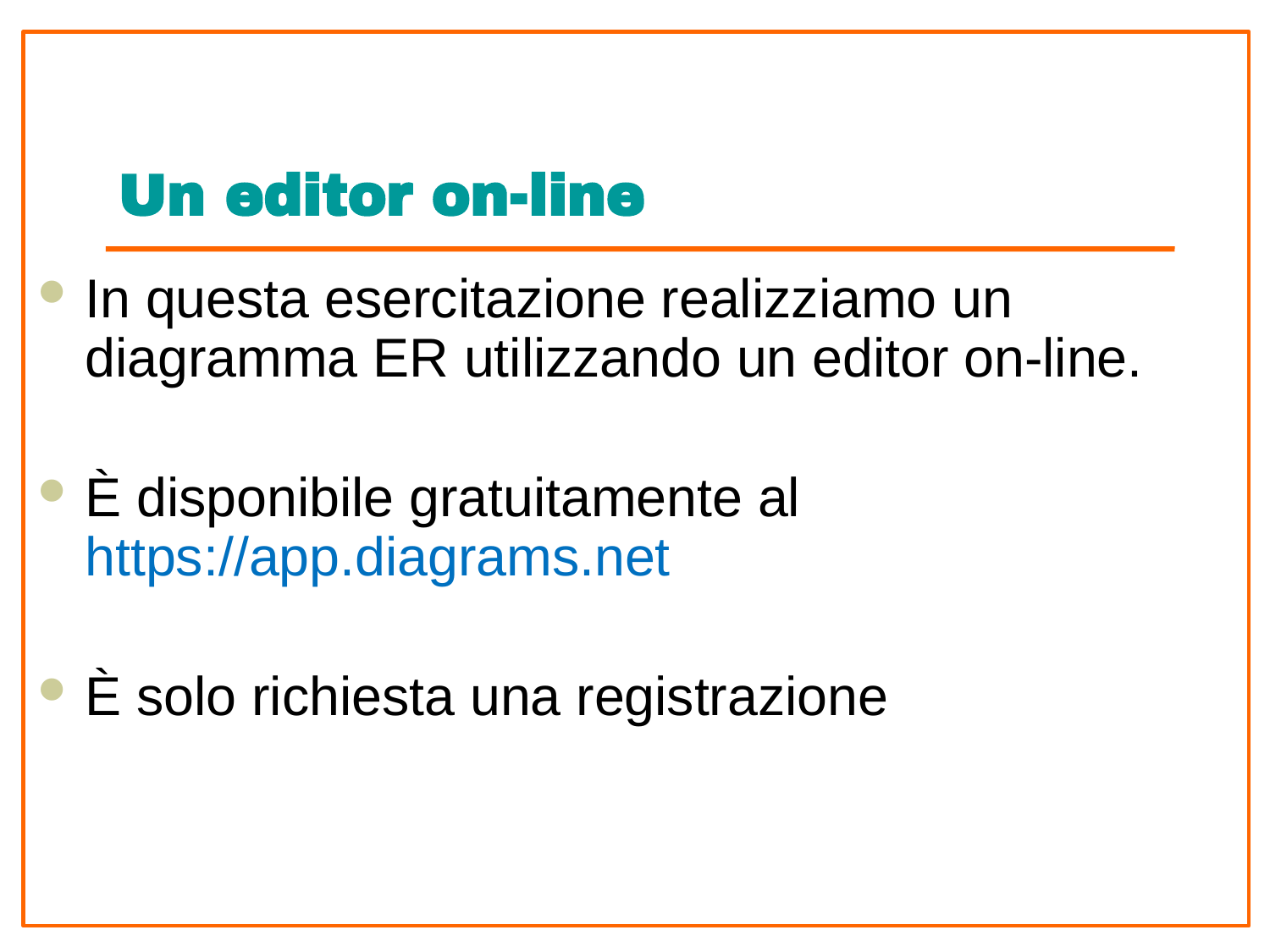

# Un editor on-line
In questa esercitazione realizziamo un diagramma ER utilizzando un editor on-line.

È disponibile gratuitamente al https://app.diagrams.net

È solo richiesta una registrazione